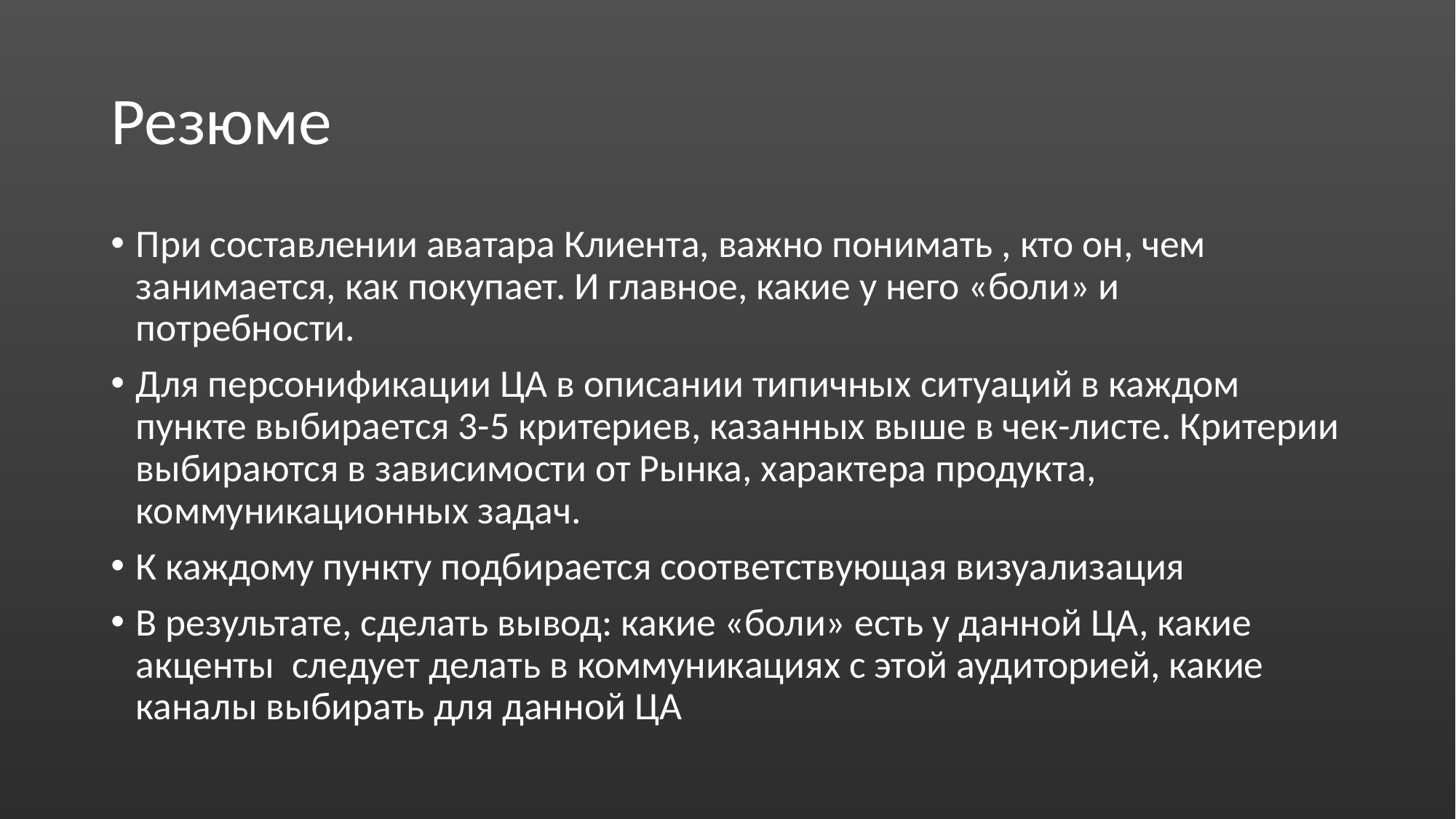

# Резюме
При составлении аватара Клиента, важно понимать , кто он, чем занимается, как покупает. И главное, какие у него «боли» и потребности.
Для персонификации ЦА в описании типичных ситуаций в каждом пункте выбирается 3-5 критериев, казанных выше в чек-листе. Критерии выбираются в зависимости от Рынка, характера продукта, коммуникационных задач.
К каждому пункту подбирается соответствующая визуализация
В результате, сделать вывод: какие «боли» есть у данной ЦА, какие акценты  следует делать в коммуникациях с этой аудиторией, какие каналы выбирать для данной ЦА